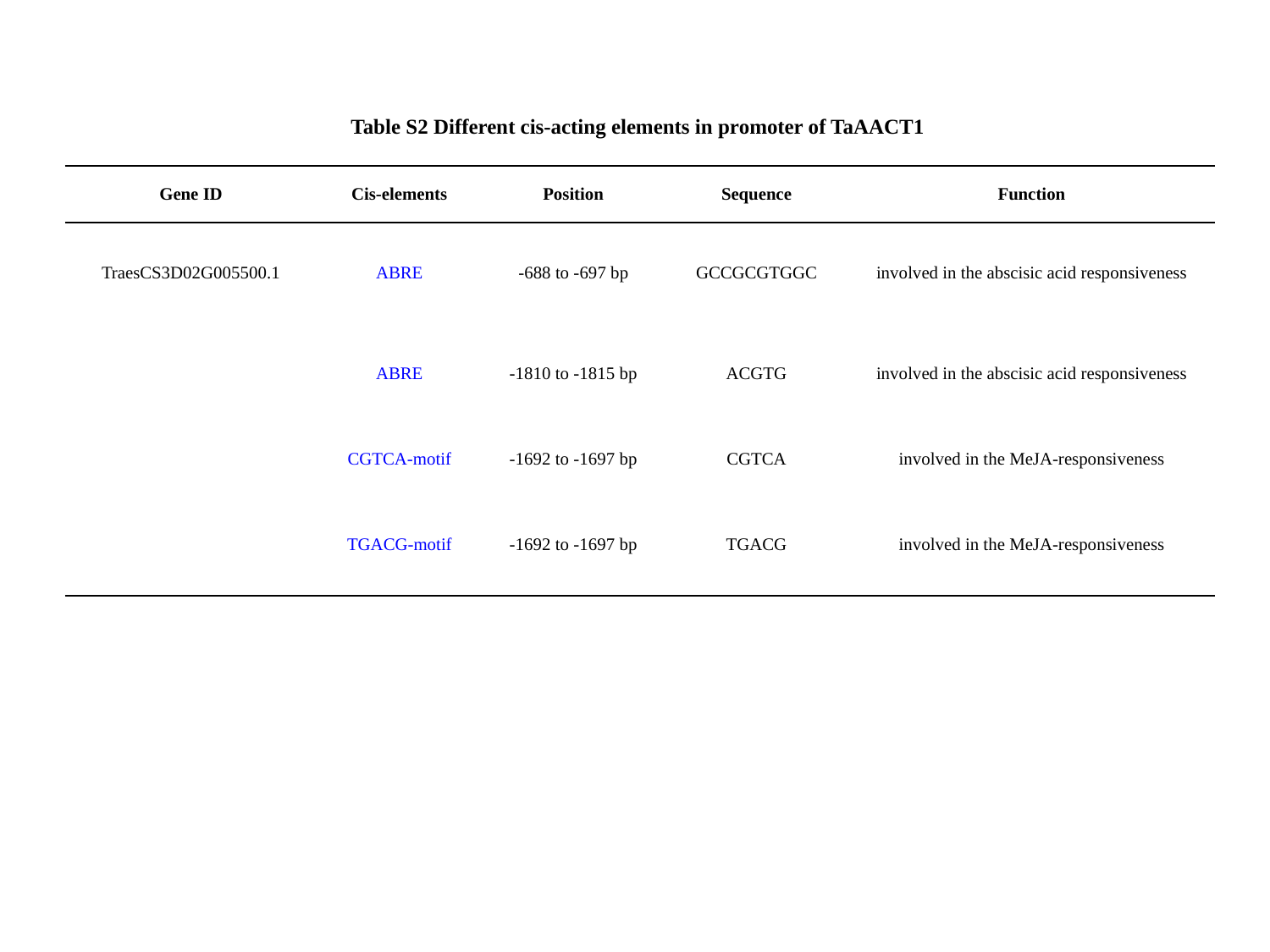

Table S2 Different cis-acting elements in promoter of TaAACT1
| Gene ID | Cis-elements | Position | Sequence | Function |
| --- | --- | --- | --- | --- |
| TraesCS3D02G005500.1 | ABRE | -688 to -697 bp | GCCGCGTGGC | involved in the abscisic acid responsiveness |
|  | ABRE | -1810 to -1815 bp | ACGTG | involved in the abscisic acid responsiveness |
|  | CGTCA-motif | -1692 to -1697 bp | CGTCA | involved in the MeJA-responsiveness |
|  | TGACG-motif | -1692 to -1697 bp | TGACG | involved in the MeJA-responsiveness |